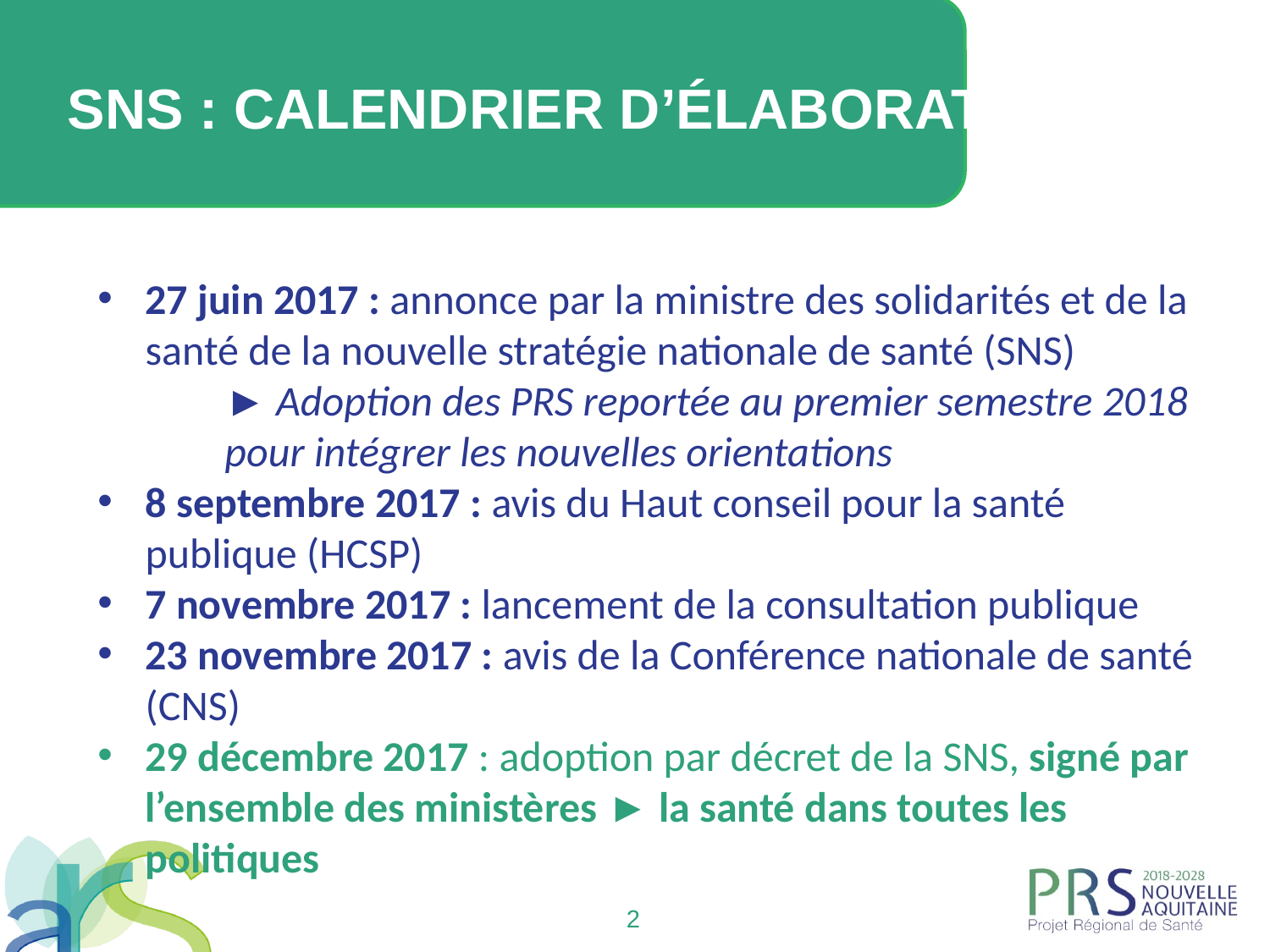

SNS : calendrier d’élaboration
27 juin 2017 : annonce par la ministre des solidarités et de la santé de la nouvelle stratégie nationale de santé (SNS)
	► Adoption des PRS reportée au premier semestre 2018 	pour intégrer les nouvelles orientations
8 septembre 2017 : avis du Haut conseil pour la santé publique (HCSP)
7 novembre 2017 : lancement de la consultation publique
23 novembre 2017 : avis de la Conférence nationale de santé (CNS)
29 décembre 2017 : adoption par décret de la SNS, signé par l’ensemble des ministères ► la santé dans toutes les politiques

2